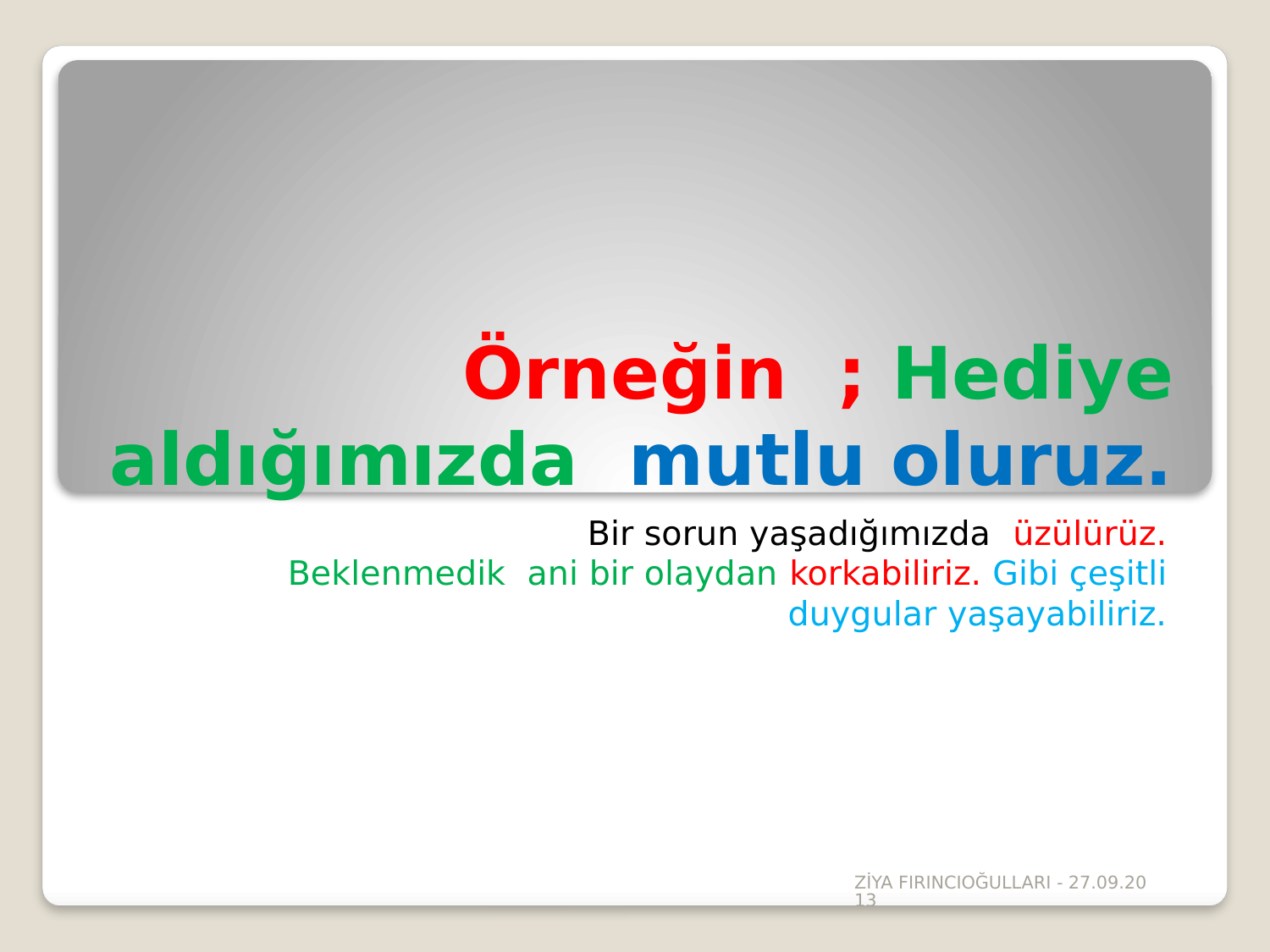

# Örneğin  ; Hediye aldığımızda  mutlu oluruz.
Bir sorun yaşadığımızda  üzülürüz.
Beklenmedik  ani bir olaydan korkabiliriz. Gibi çeşitli duygular yaşayabiliriz.
ZİYA FIRINCIOĞULLARI - 27.09.2013